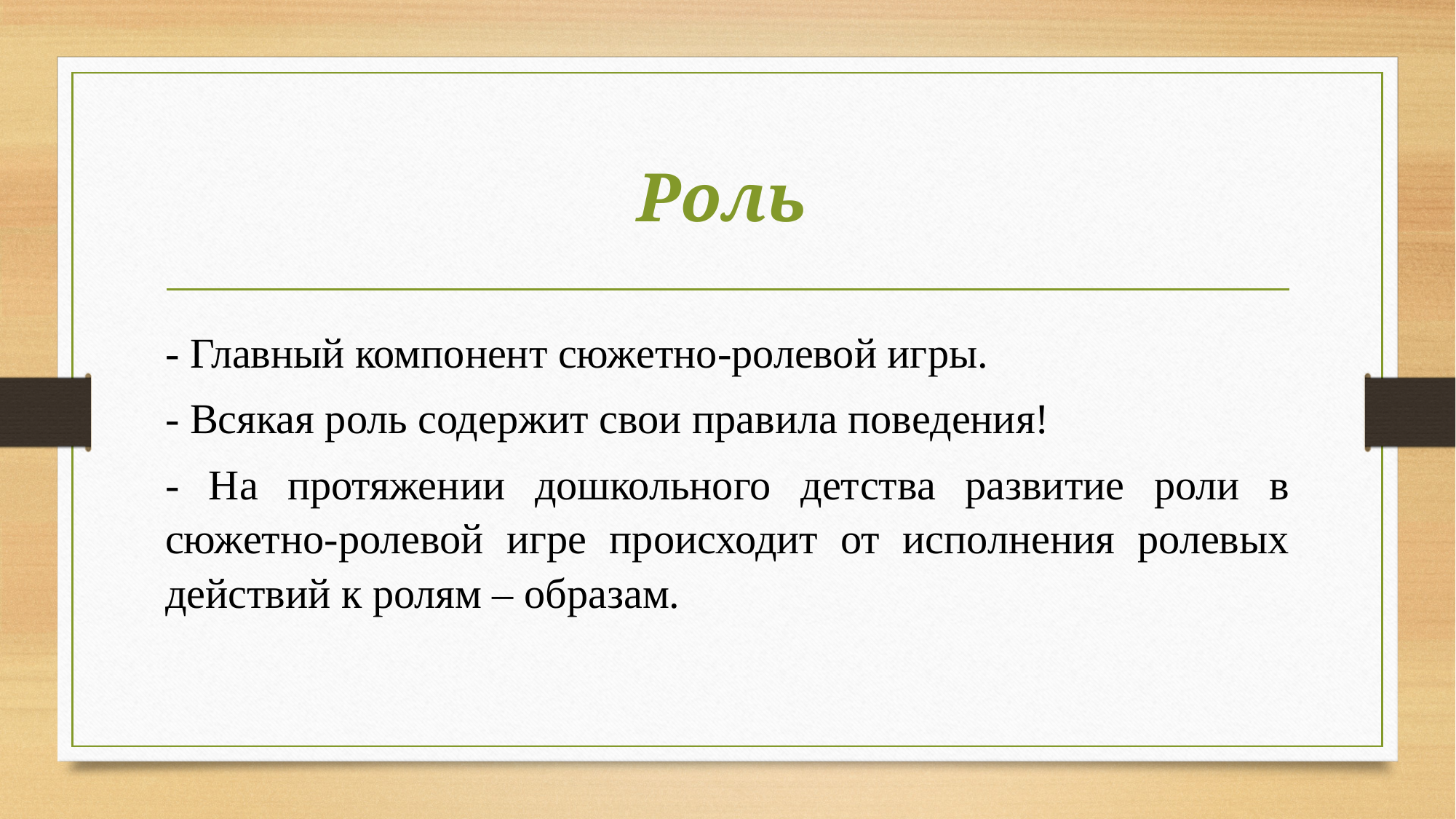

# Роль
- Главный компонент сюжетно-ролевой игры.
- Всякая роль содержит свои правила поведения!
- На протяжении дошкольного детства развитие роли в сюжетно-ролевой игре происходит от исполнения ролевых действий к ролям – образам.